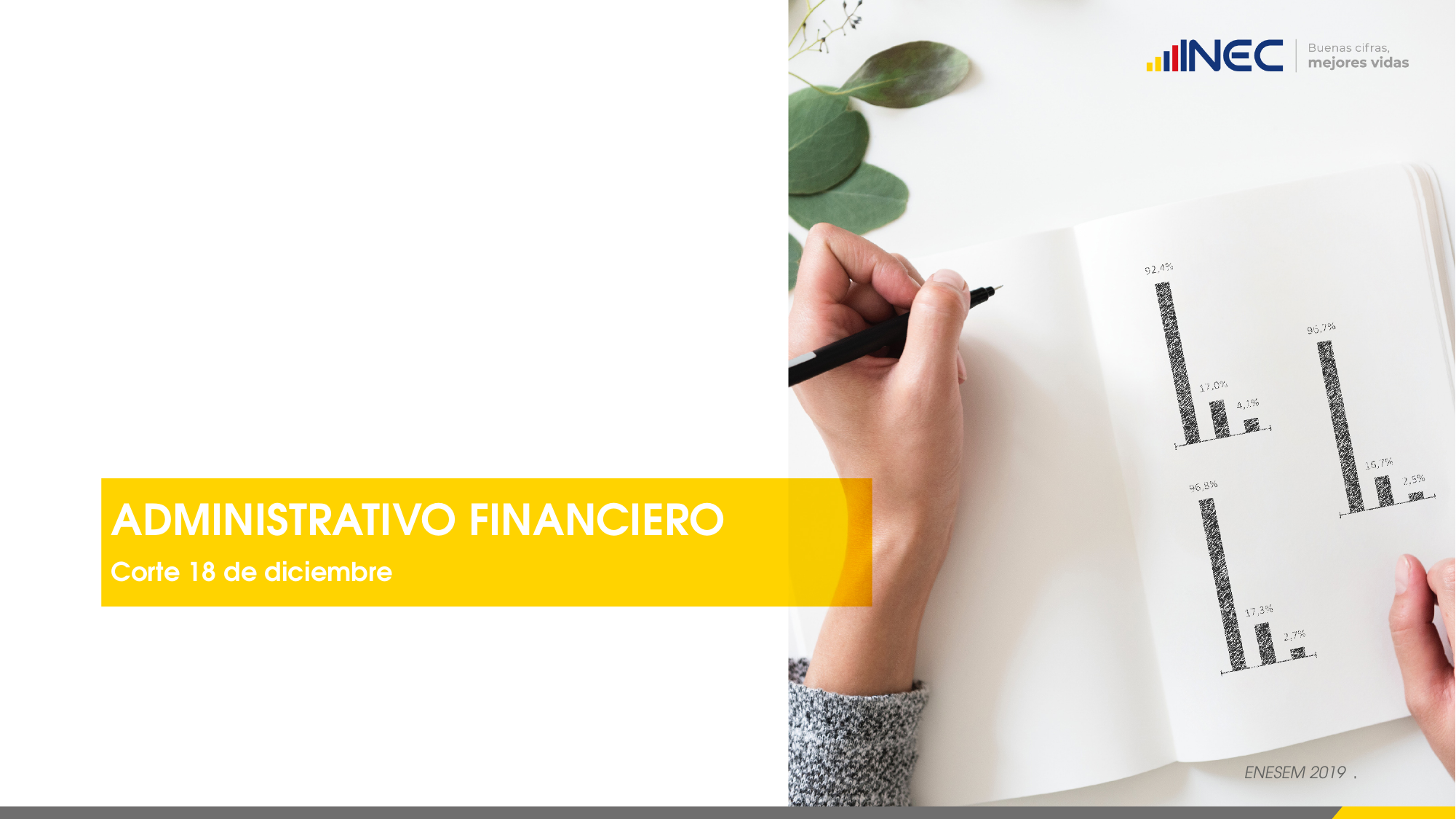

# ADMINISTRATIVO FINANCIERO Corte 18 de diciembre

ENESEM 2019